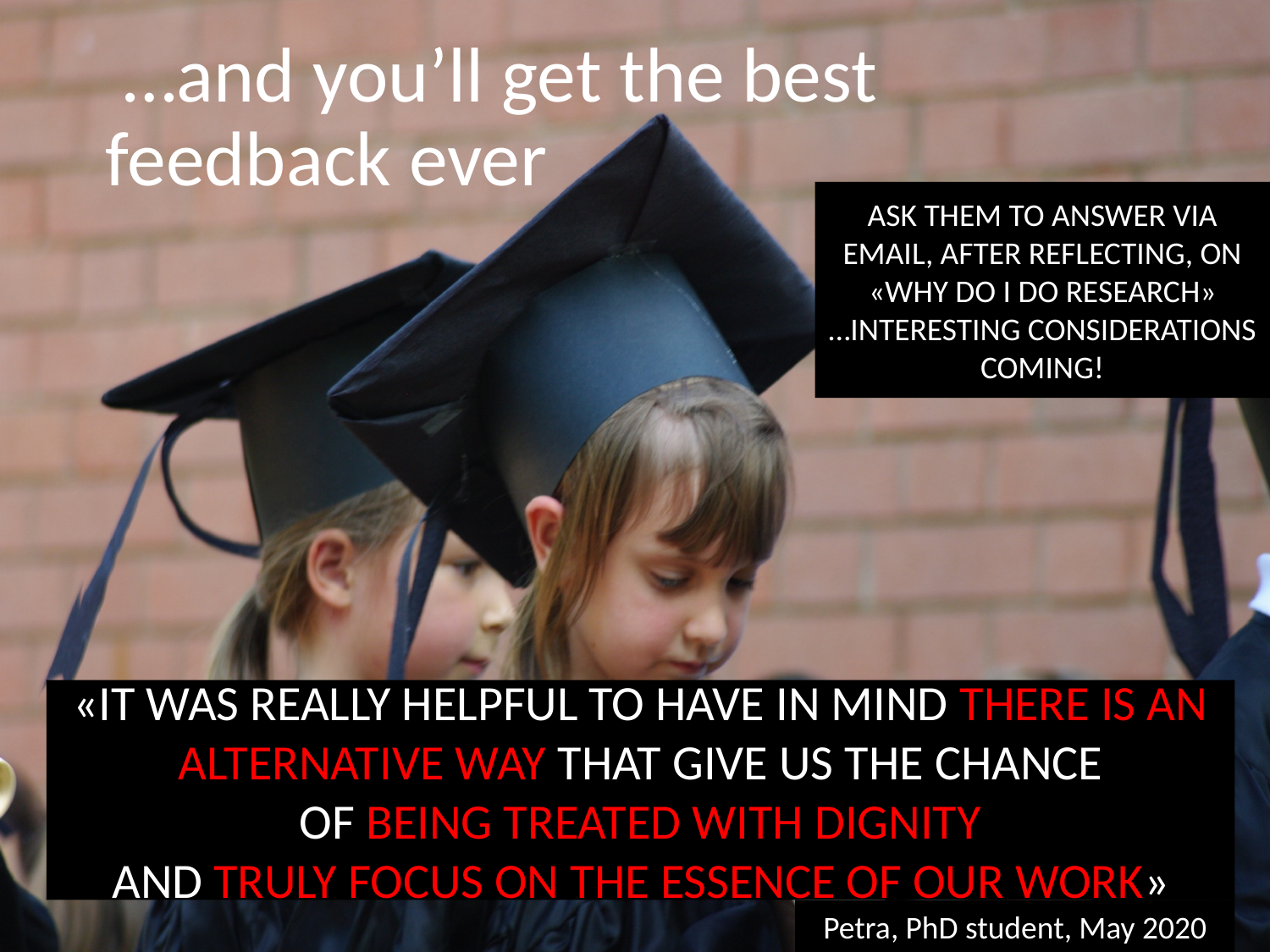

…and you’ll get the best feedback ever
ASK THEM TO ANSWER VIA EMAIL, AFTER REFLECTING, ON «WHY DO I DO RESEARCH»
…INTERESTING CONSIDERATIONS COMING!
«IT WAS REALLY HELPFUL TO HAVE IN MIND THERE IS AN ALTERNATIVE WAY THAT GIVE US THE CHANCE
 OF BEING TREATED WITH DIGNITY
AND TRULY FOCUS ON THE ESSENCE OF OUR WORK»
Petra, PhD student, May 2020